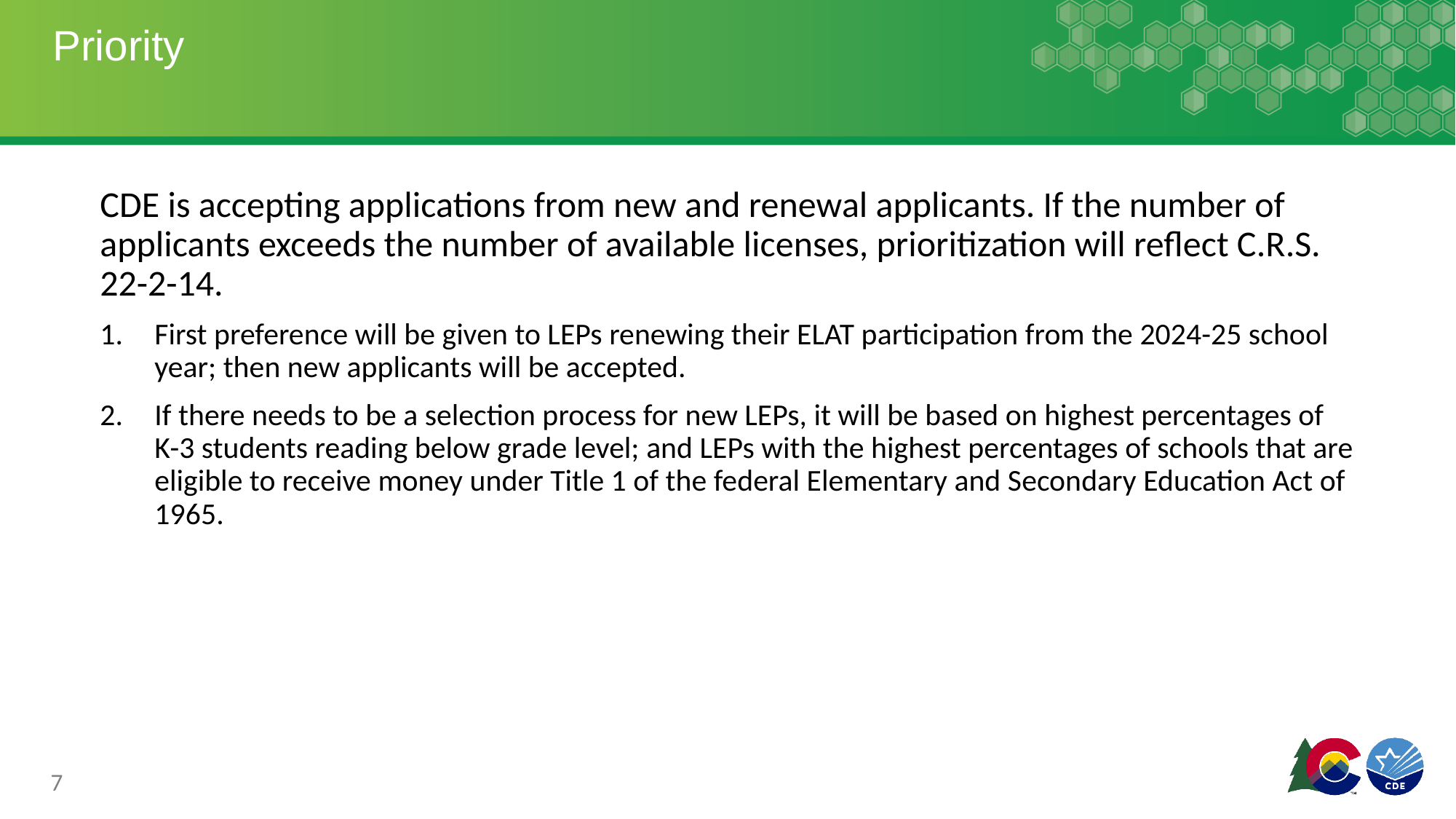

# Priority
CDE is accepting applications from new and renewal applicants. If the number of applicants exceeds the number of available licenses, prioritization will reflect C.R.S. 22-2-14.
First preference will be given to LEPs renewing their ELAT participation from the 2024-25 school year; then new applicants will be accepted.
If there needs to be a selection process for new LEPs, it will be based on highest percentages of K-3 students reading below grade level; and LEPs with the highest percentages of schools that are eligible to receive money under Title 1 of the federal Elementary and Secondary Education Act of 1965.
7